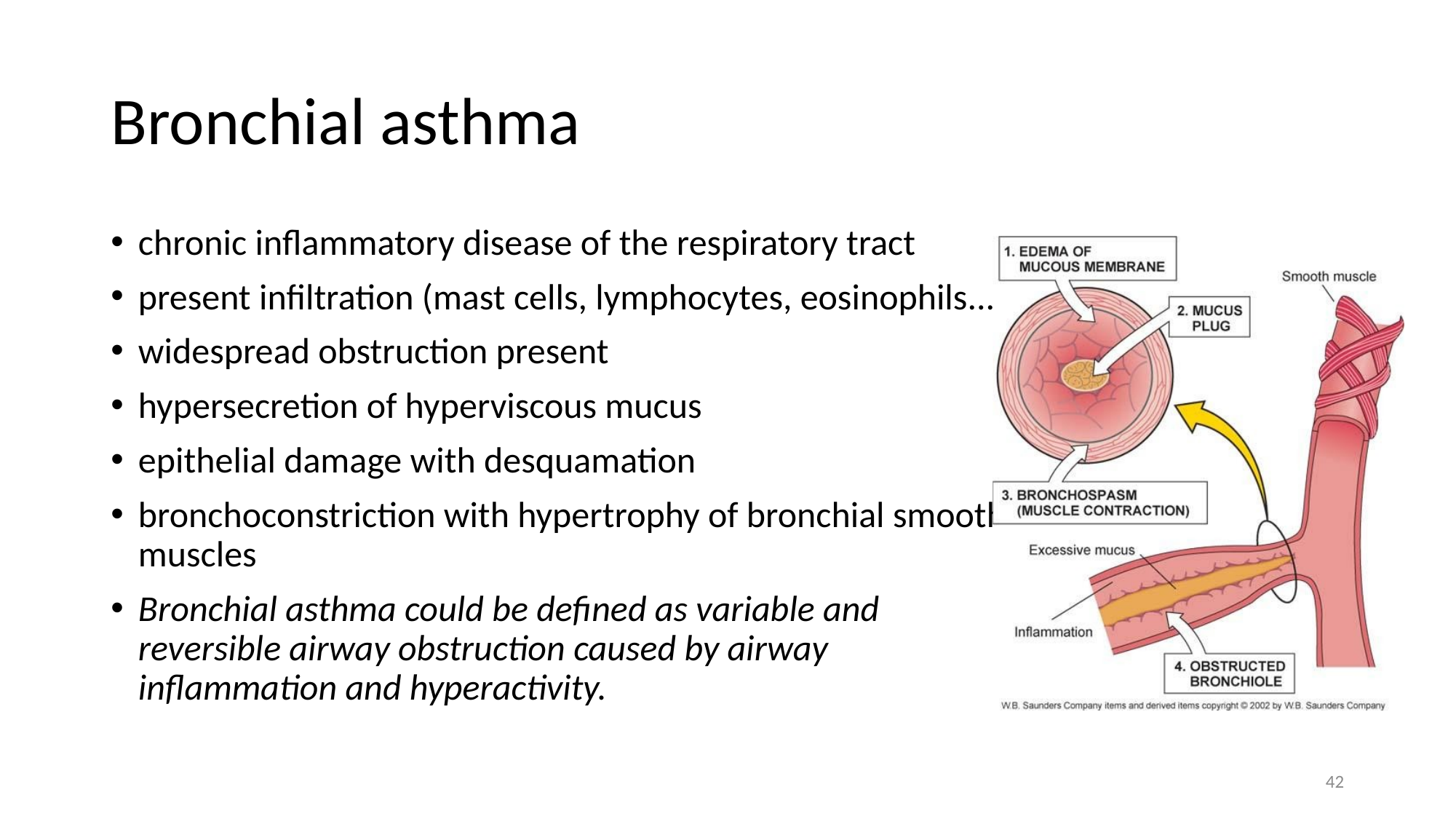

# Bronchial asthma
chronic inflammatory disease of the respiratory tract
present infiltration (mast cells, lymphocytes, eosinophils...)
widespread obstruction present
hypersecretion of hyperviscous mucus
epithelial damage with desquamation
bronchoconstriction with hypertrophy of bronchial smooth muscles
Bronchial asthma could be defined as variable and reversible airway obstruction caused by airway inflammation and hyperactivity.

42